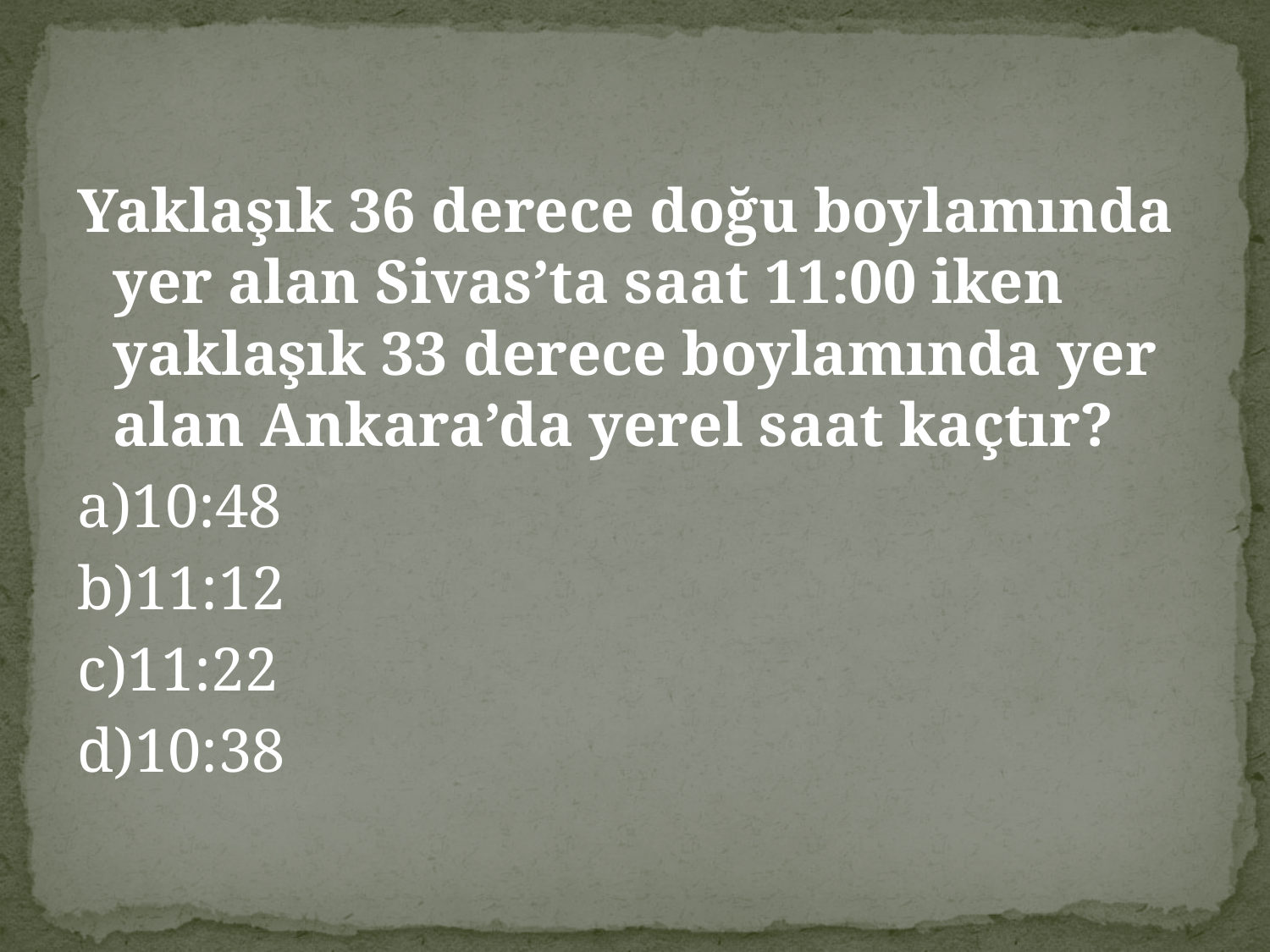

Yaklaşık 36 derece doğu boylamında yer alan Sivas’ta saat 11:00 iken yaklaşık 33 derece boylamında yer alan Ankara’da yerel saat kaçtır?
a)10:48
b)11:12
c)11:22
d)10:38